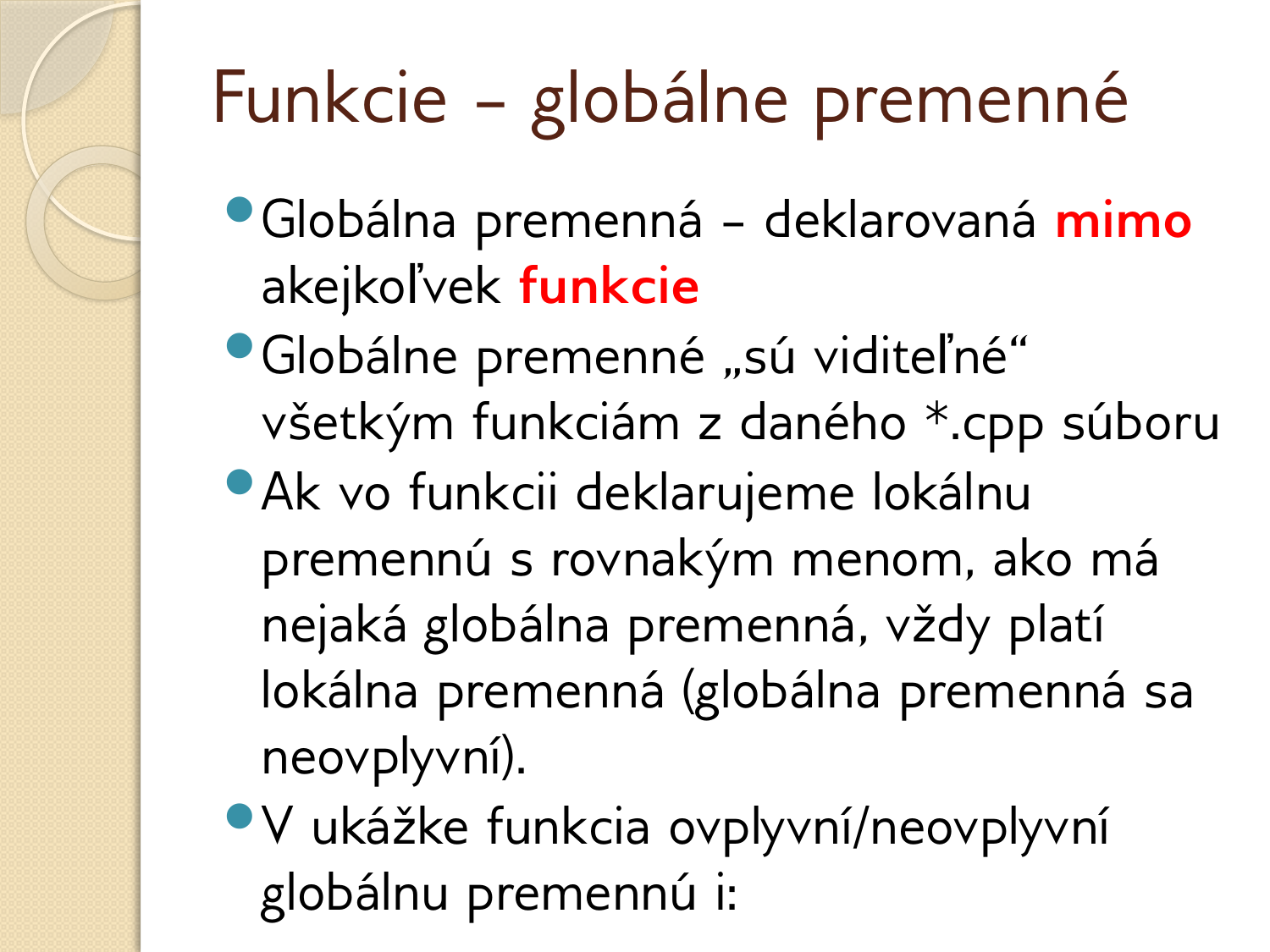

# Funkcie – globálne premenné
Globálna premenná – deklarovaná mimo akejkoľvek funkcie
Globálne premenné „sú viditeľné“ všetkým funkciám z daného *.cpp súboru
Ak vo funkcii deklarujeme lokálnu premennú s rovnakým menom, ako má nejaká globálna premenná, vždy platí lokálna premenná (globálna premenná sa neovplyvní).
V ukážke funkcia ovplyvní/neovplyvní  globálnu premennú i: